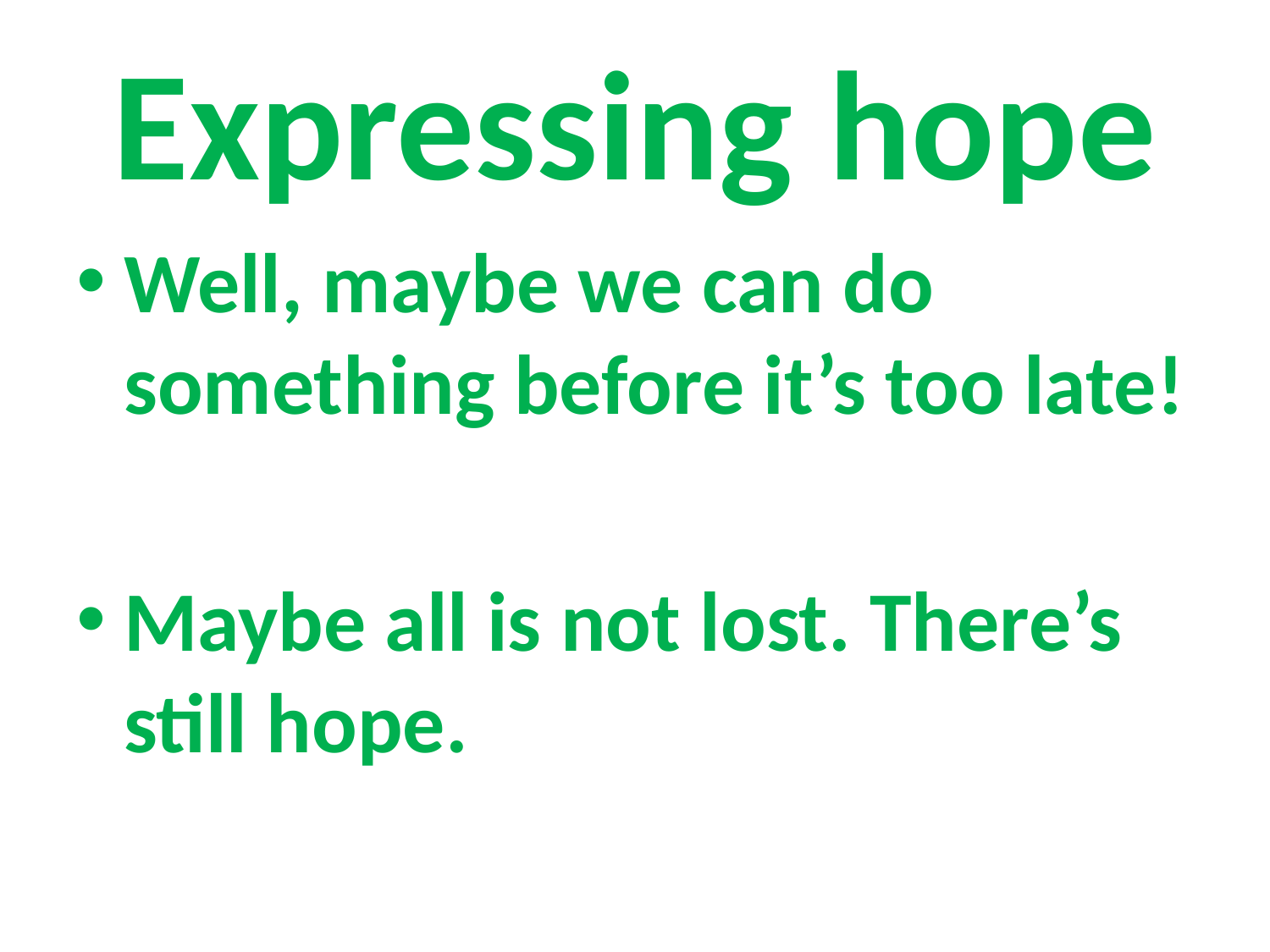

# Expressing hope
Well, maybe we can do something before it’s too late!

Maybe all is not lost. There’s still hope.